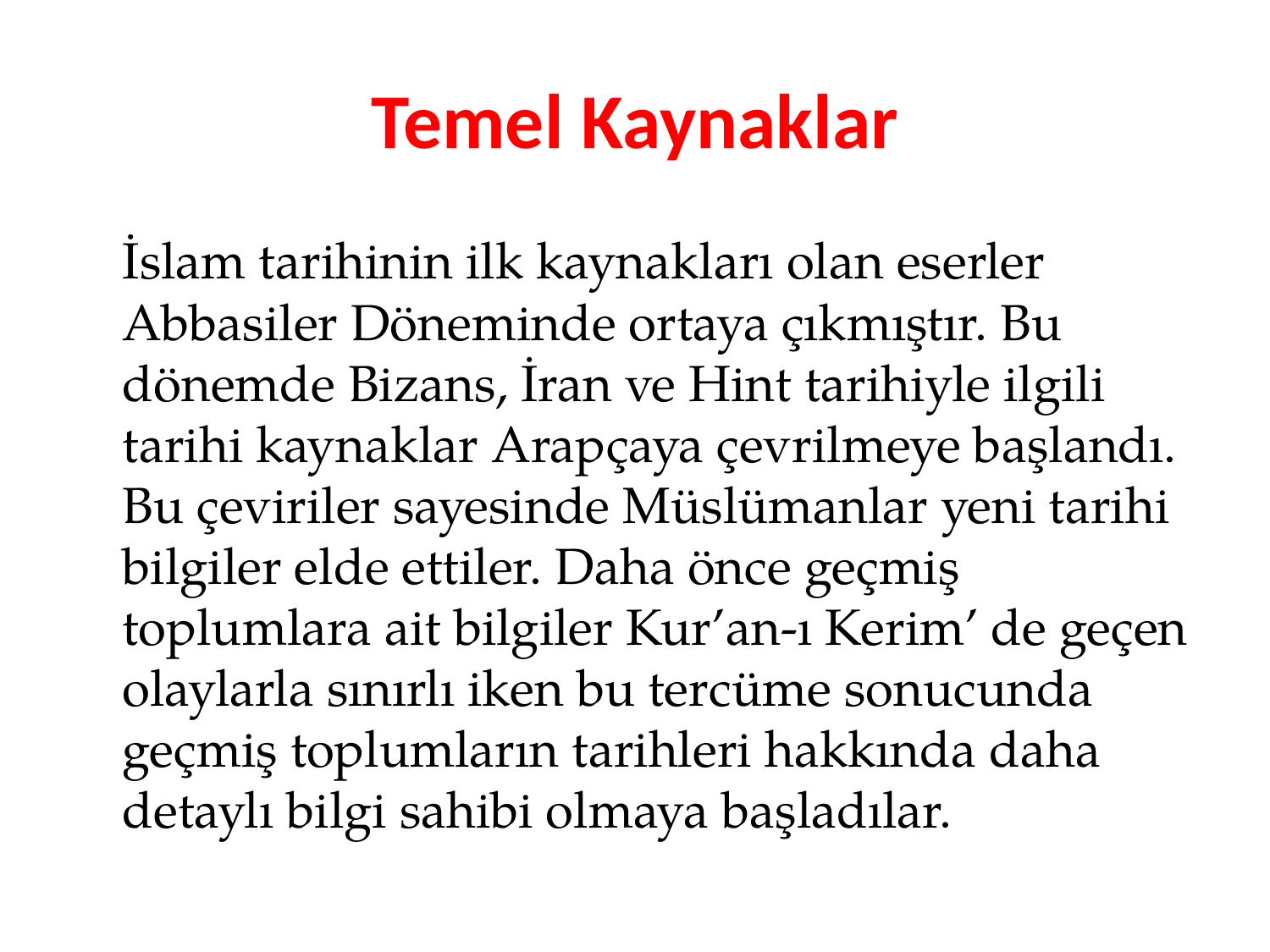

# Temel Kaynaklar
	İslam tarihinin ilk kaynakları olan eserler Abbasiler Döneminde ortaya çıkmıştır. Bu dönemde Bizans, İran ve Hint tarihiyle ilgili tarihi kaynaklar Arapçaya çevrilmeye başlandı. Bu çeviriler sayesinde Müslümanlar yeni tarihi bilgiler elde ettiler. Daha önce geçmiş toplumlara ait bilgiler Kur’an-ı Kerim’ de geçen olaylarla sınırlı iken bu tercüme sonucunda geçmiş toplumların tarihleri hakkında daha detaylı bilgi sahibi olmaya başladılar.